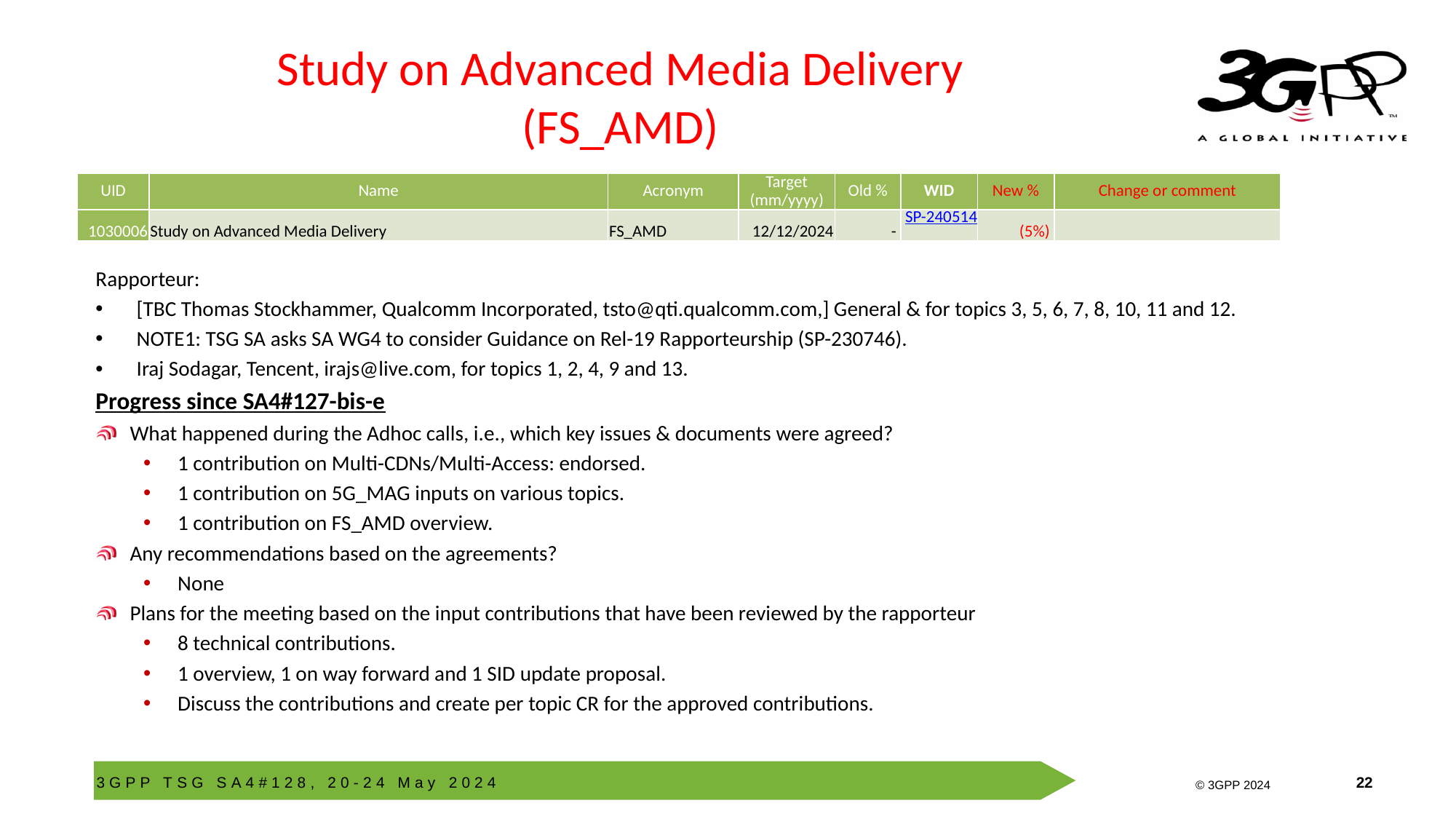

# Study on Advanced Media Delivery (FS_AMD)
| UID | Name | Acronym | Target (mm/yyyy) | Old % | WID | New % | Change or comment |
| --- | --- | --- | --- | --- | --- | --- | --- |
| 1030006 | Study on Advanced Media Delivery | FS\_AMD | 12/12/2024 | - | SP-240514 | (5%) |  |
Rapporteur:
[TBC Thomas Stockhammer, Qualcomm Incorporated, tsto@qti.qualcomm.com,] General & for topics 3, 5, 6, 7, 8, 10, 11 and 12.
NOTE1: TSG SA asks SA WG4 to consider Guidance on Rel-19 Rapporteurship (SP-230746).
Iraj Sodagar, Tencent, irajs@live.com, for topics 1, 2, 4, 9 and 13.
Progress since SA4#127-bis-e
What happened during the Adhoc calls, i.e., which key issues & documents were agreed?
1 contribution on Multi-CDNs/Multi-Access: endorsed.
1 contribution on 5G_MAG inputs on various topics.
1 contribution on FS_AMD overview.
Any recommendations based on the agreements?
None
Plans for the meeting based on the input contributions that have been reviewed by the rapporteur
8 technical contributions.
1 overview, 1 on way forward and 1 SID update proposal.
Discuss the contributions and create per topic CR for the approved contributions.